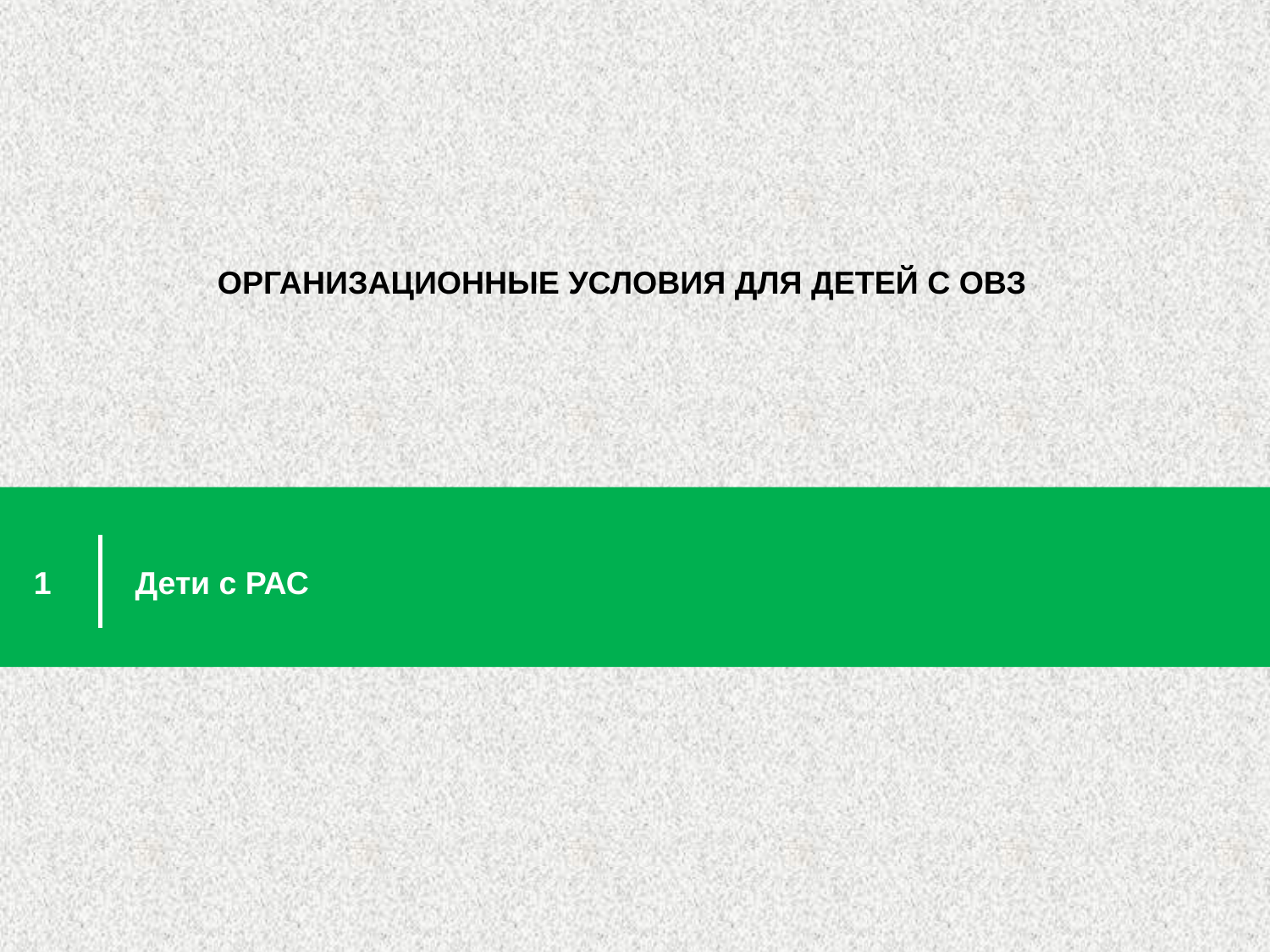

ОРГАНИЗАЦИОННЫЕ УСЛОВИЯ ДЛЯ ДЕТЕЙ С ОВЗ
1
Дети с РАС